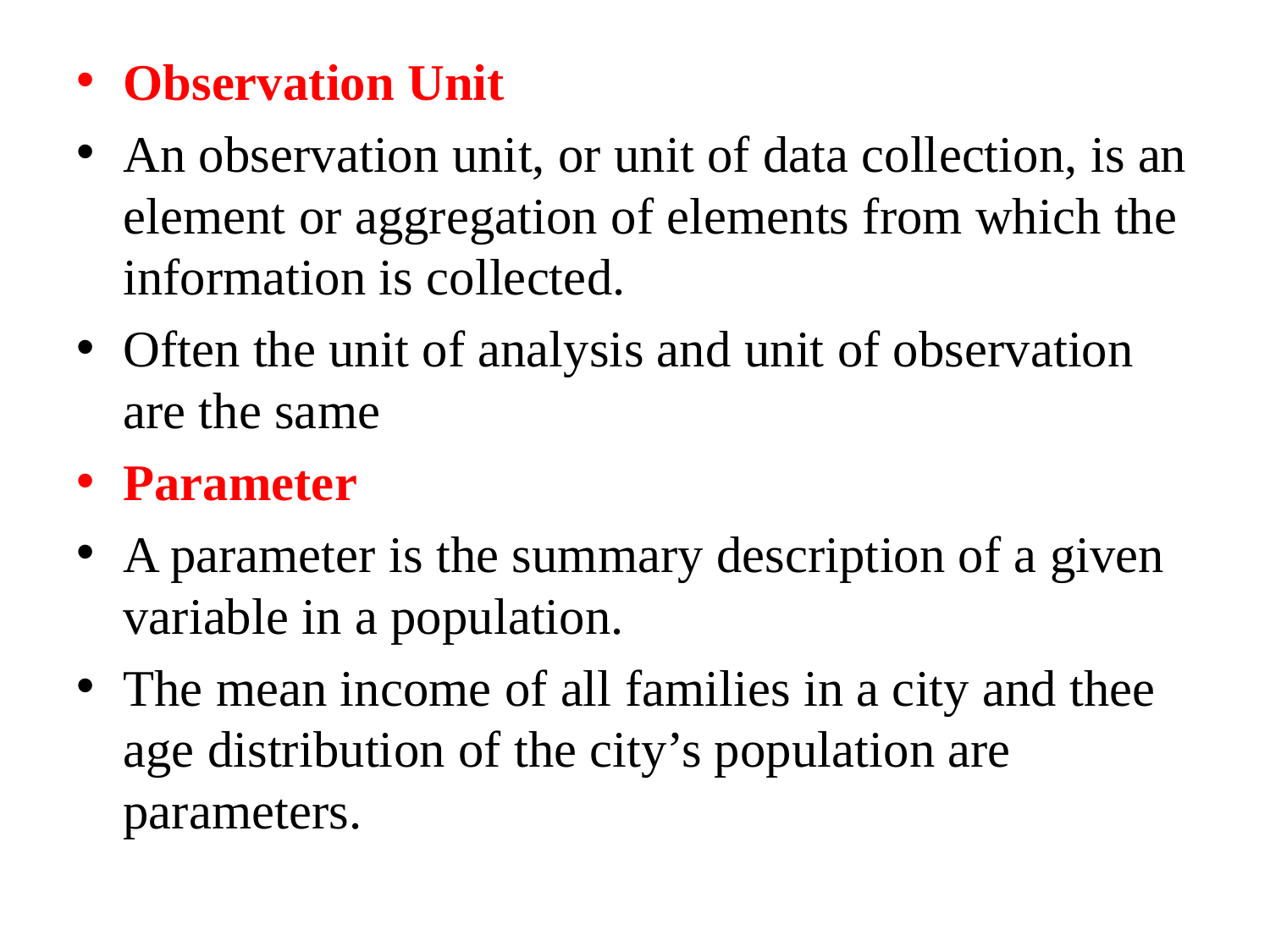

Observation Unit
An observation unit, or unit of data collection, is an element or aggregation of elements from which the information is collected.
Often the unit of analysis and unit of observation are the same
Parameter
A parameter is the summary description of a given variable in a population.
The mean income of all families in a city and thee age distribution of the city’s population are parameters.